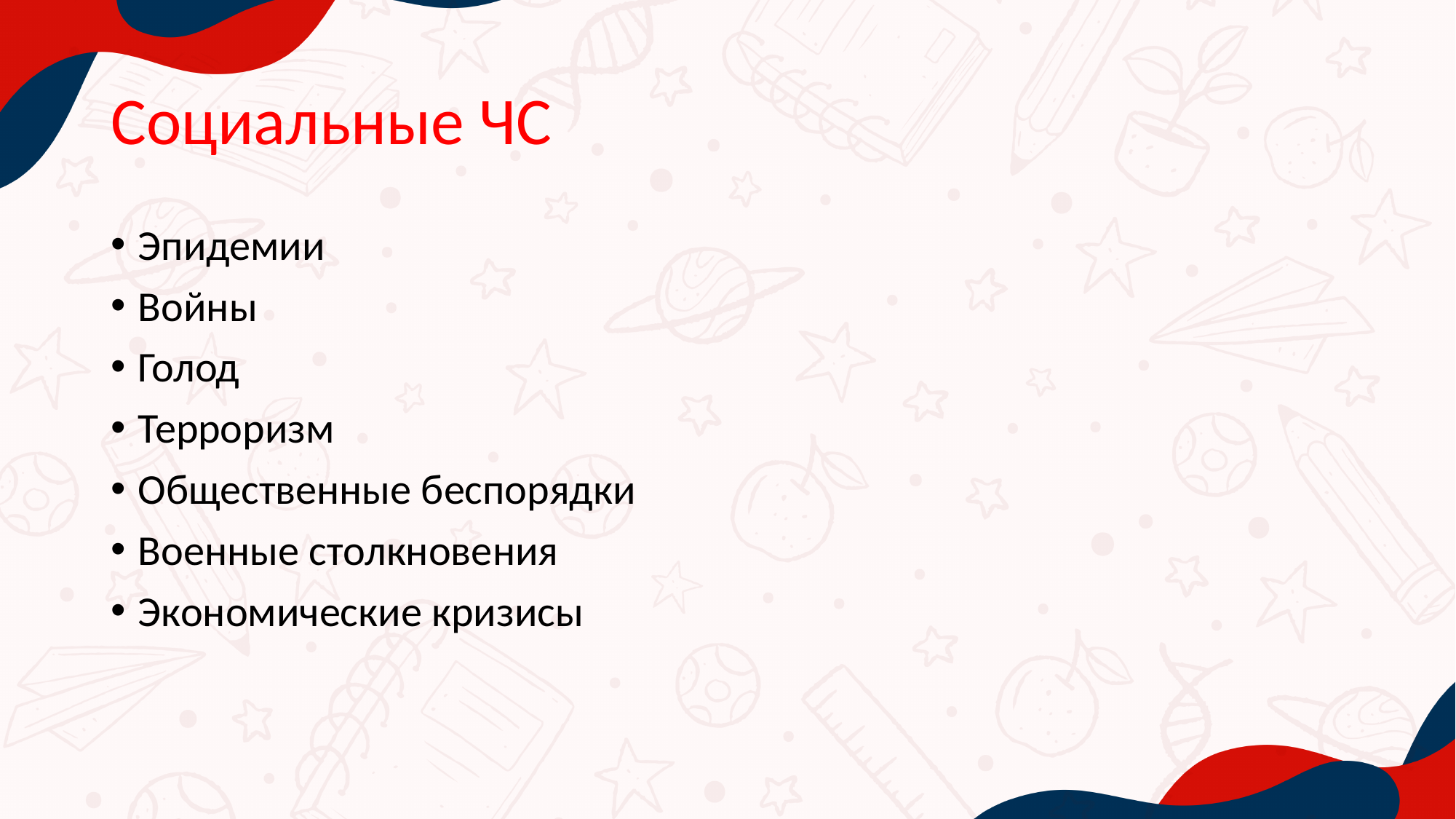

# Социальные ЧС
Эпидемии
Войны
Голод
Терроризм
Общественные беспорядки
Военные столкновения
Экономические кризисы